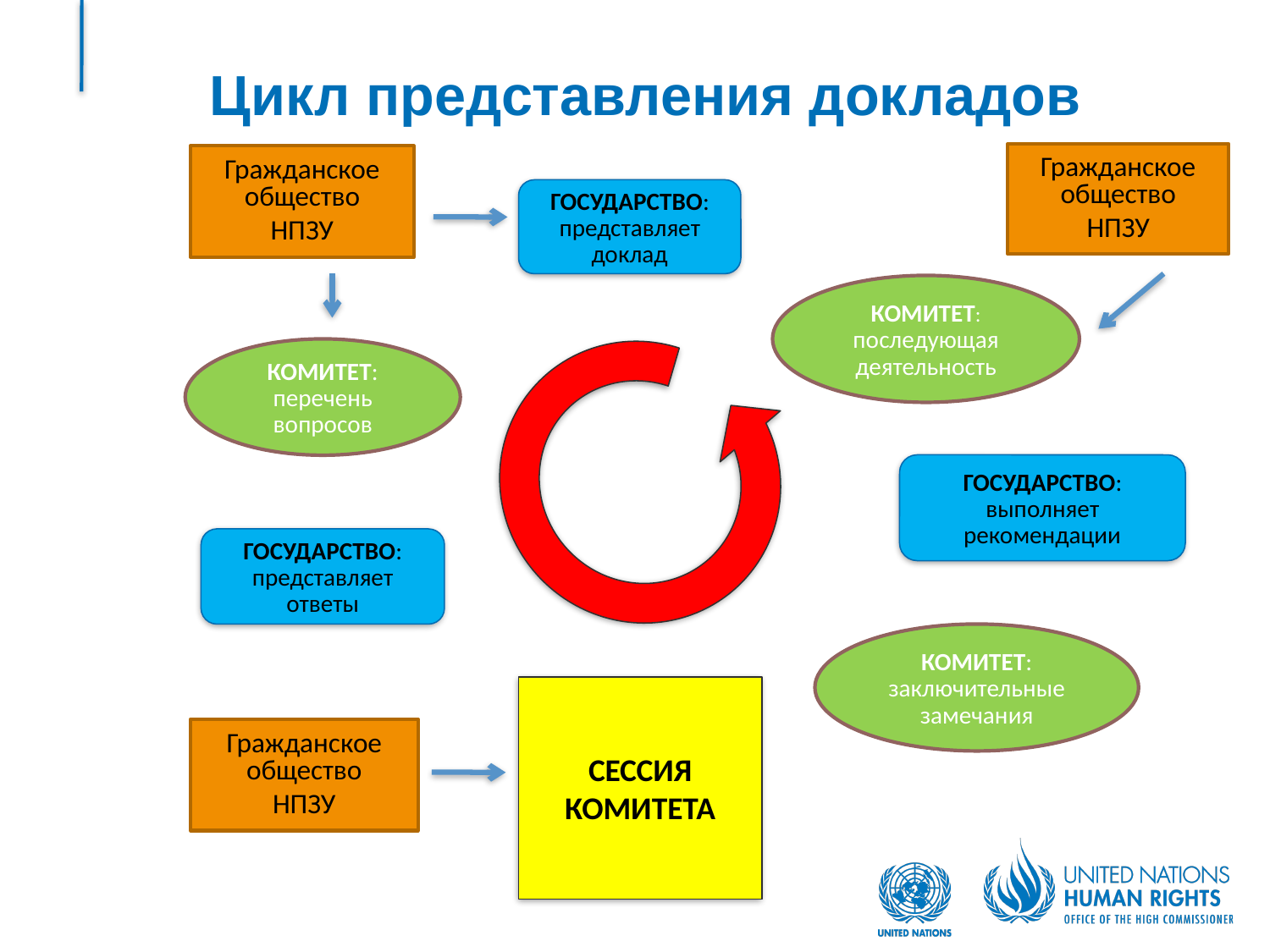

# Цикл представления докладов
Гражданское общество
НПЗУ
Гражданское общество
НПЗУ
ГОСУДАРСТВО:
представляет доклад
КОМИТЕТ:
последующая деятельность

КОМИТЕТ:
перечень вопросов
ГОСУДАРСТВО:
выполняет рекомендации
ГОСУДАРСТВО:
представляет ответы
КОМИТЕТ:
заключительные замечания
СЕССИЯ КОМИТЕТА
Гражданское общество
НПЗУ